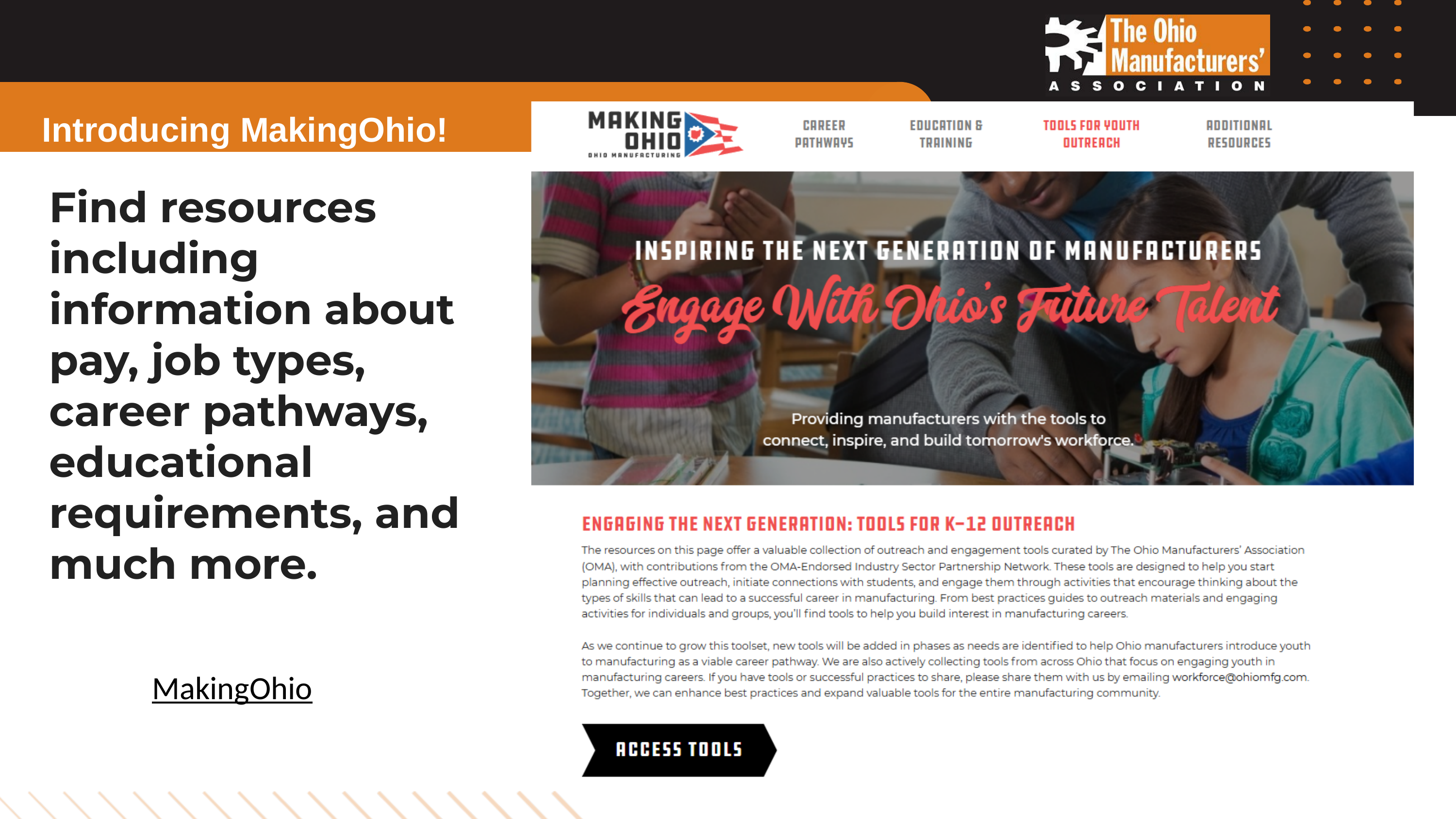

Introducing MakingOhio!

Find resources including information about pay, job types, career pathways, educational requirements, and much more.

MakingOhio